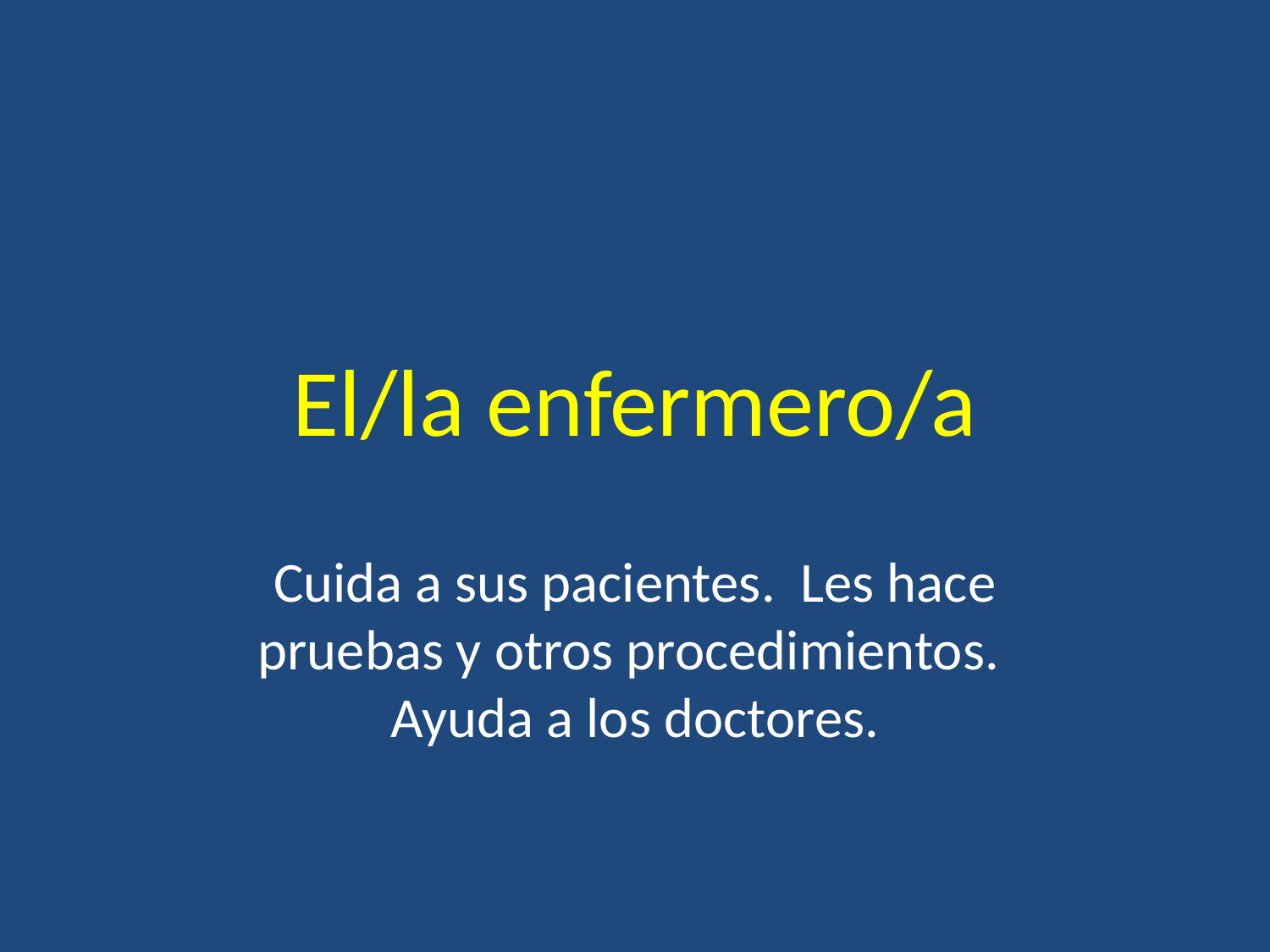

# El/la enfermero/a
Cuida a sus pacientes.  Les hace pruebas y otros procedimientos.  Ayuda a los doctores.